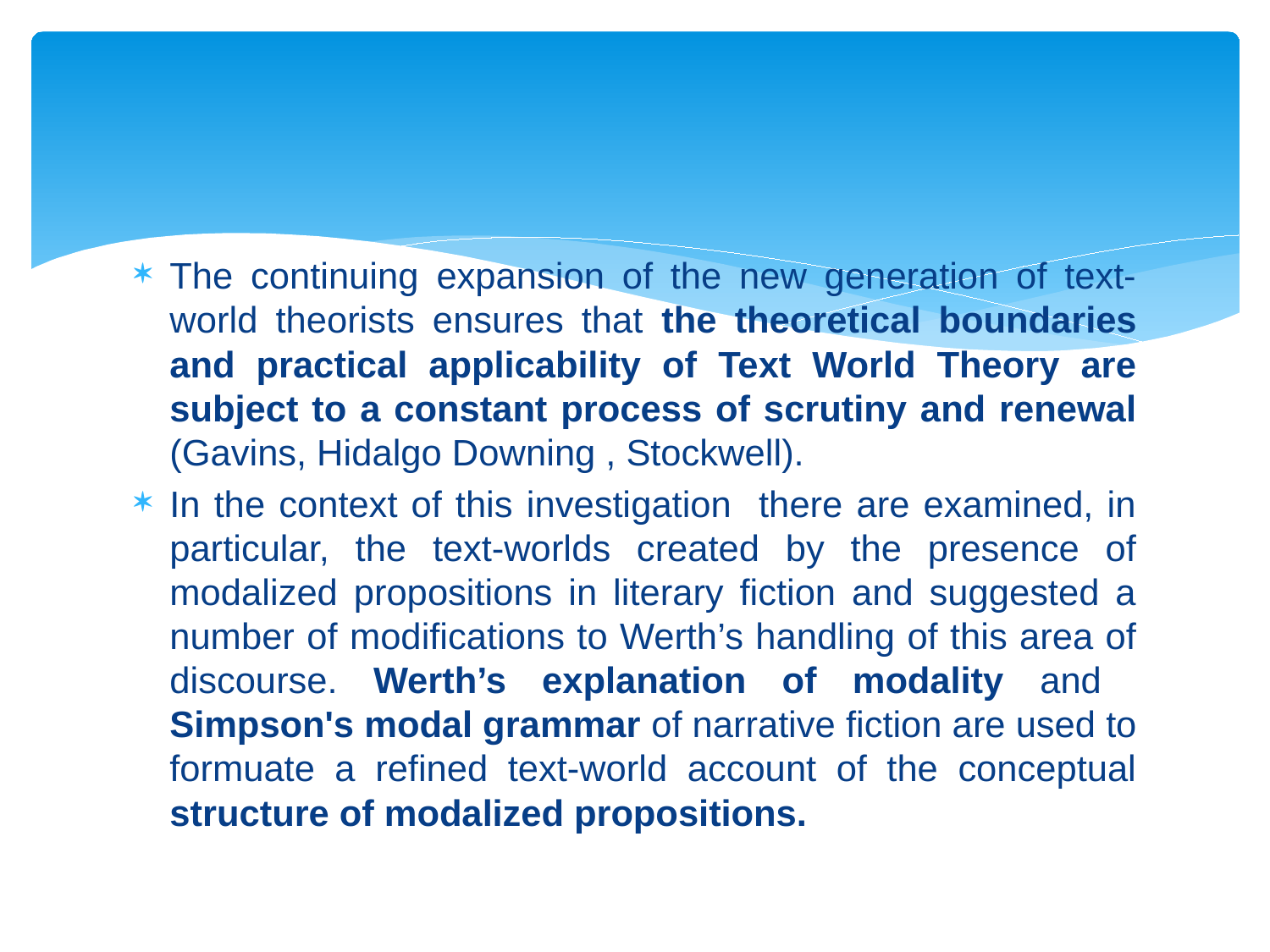

#
The continuing expansion of the new generation of text-world theorists ensures that the theoretical boundaries and practical applicability of Text World Theory are subject to a constant process of scrutiny and renewal (Gavins, Hidalgo Downing , Stockwell).
In the context of this investigation  there are examined, in particular, the text-worlds created by the presence of modalized propositions in literary fiction and suggested a number of modifications to Werth’s handling of this area of discourse. Werth’s explanation of modality and  Simpson's modal grammar of narrative fiction are used to formuate a refined text-world account of the conceptual structure of modalized propositions.